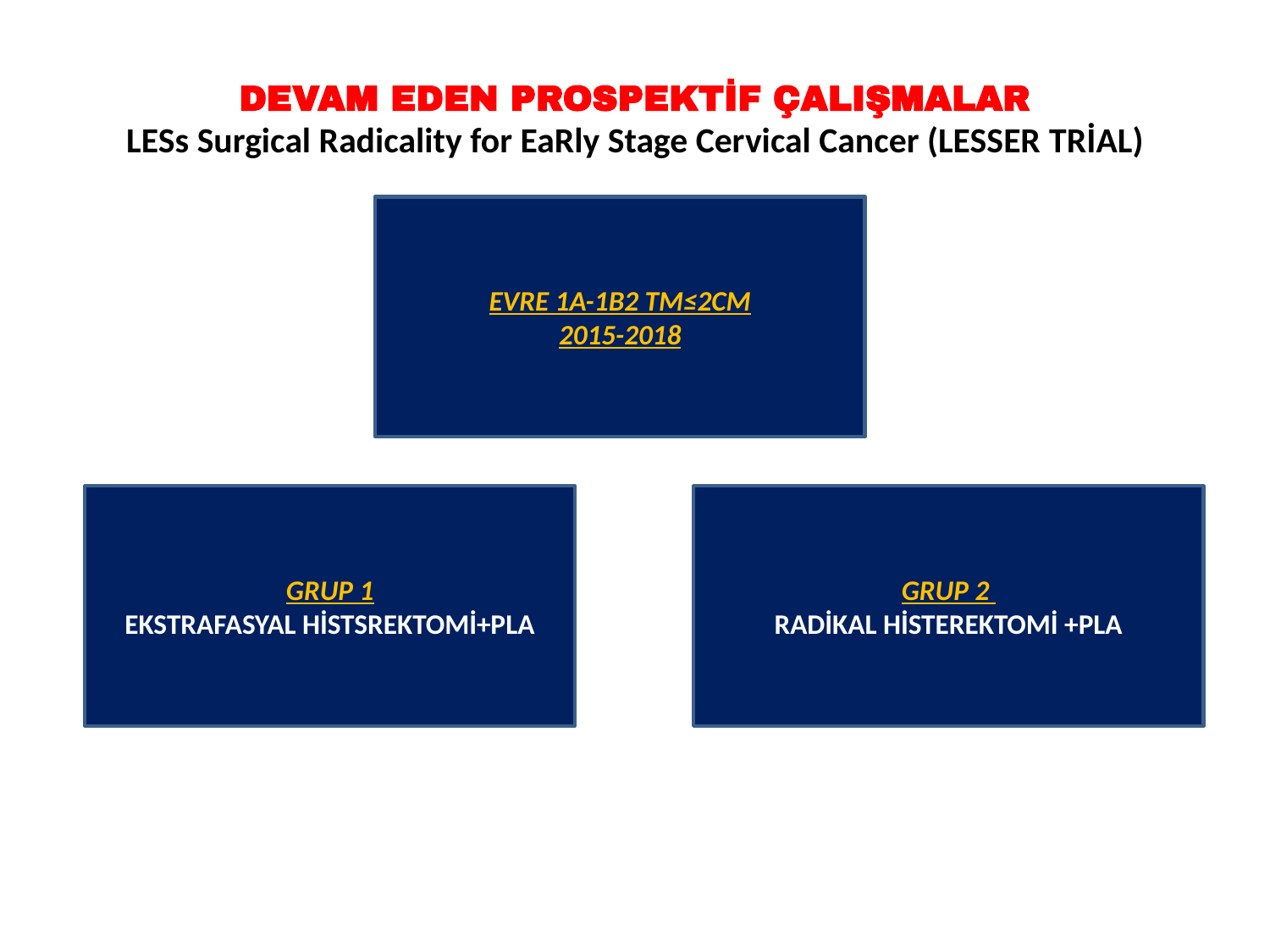

# DEVAM EDEN PROSPEKTİF ÇALIŞMALAR LESs Surgical Radicality for EaRly Stage Cervical Cancer (LESSER TRİAL)
EVRE 1A-1B2 TM≤2CM
2015-2018
GRUP 2
RADİKAL HİSTEREKTOMİ +PLA
GRUP 1
EKSTRAFASYAL HİSTSREKTOMİ+PLA